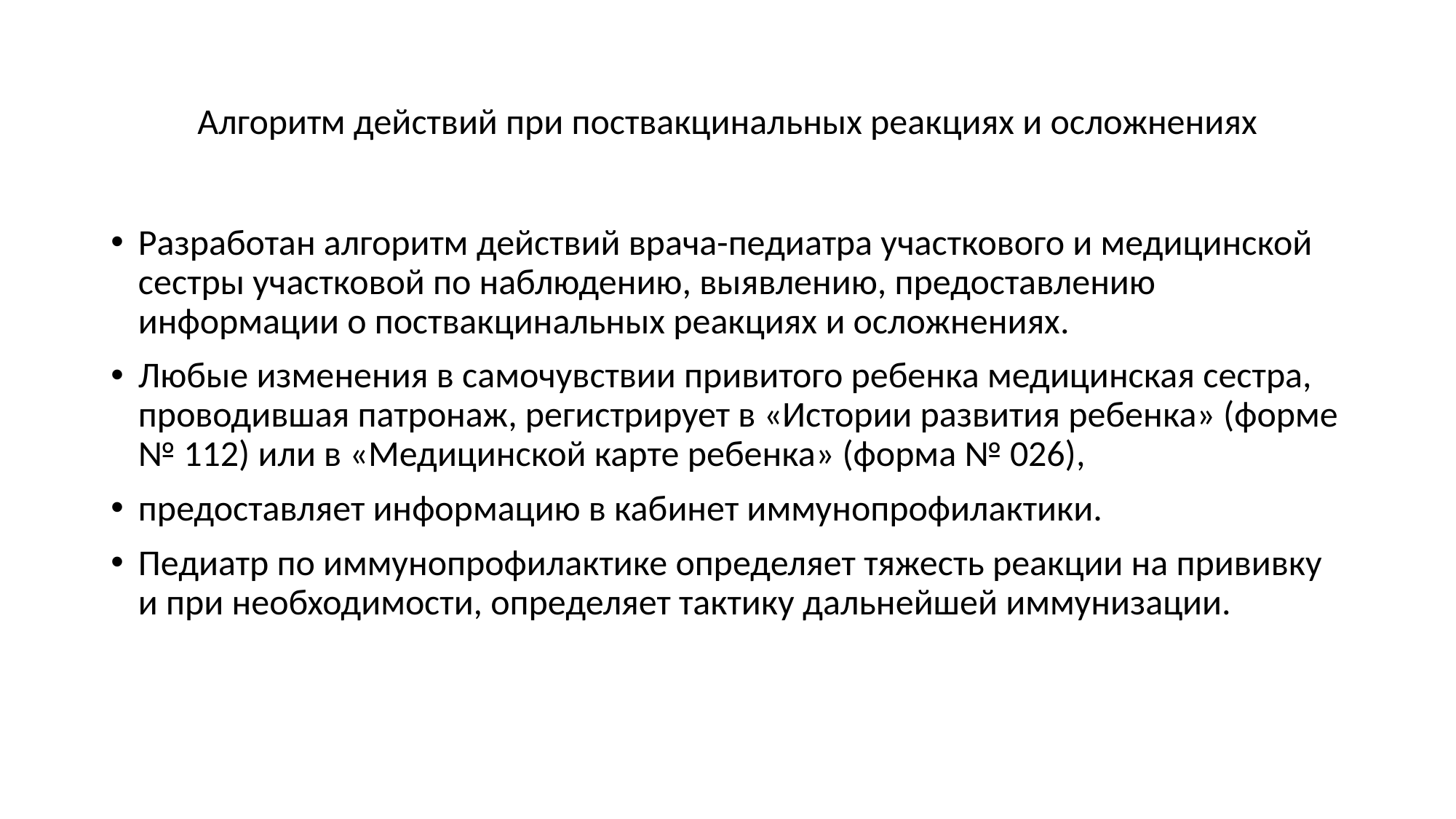

# Алгоритм действий при поствакцинальных реакциях и осложнениях
Разработан алгоритм действий врача-педиатра участкового и медицинской сестры участковой по наблюдению, выявлению, предоставлению информации о поствакцинальных реакциях и осложнениях.
Любые изменения в самочувствии привитого ребенка медицинская сестра, проводившая патронаж, регистрирует в «Истории развития ребенка» (форме № 112) или в «Медицинской карте ребенка» (форма № 026),
предоставляет информацию в кабинет иммунопрофилактики.
Педиатр по иммунопрофилактике определяет тяжесть реакции на прививку и при необходимости, определяет тактику дальнейшей иммунизации.